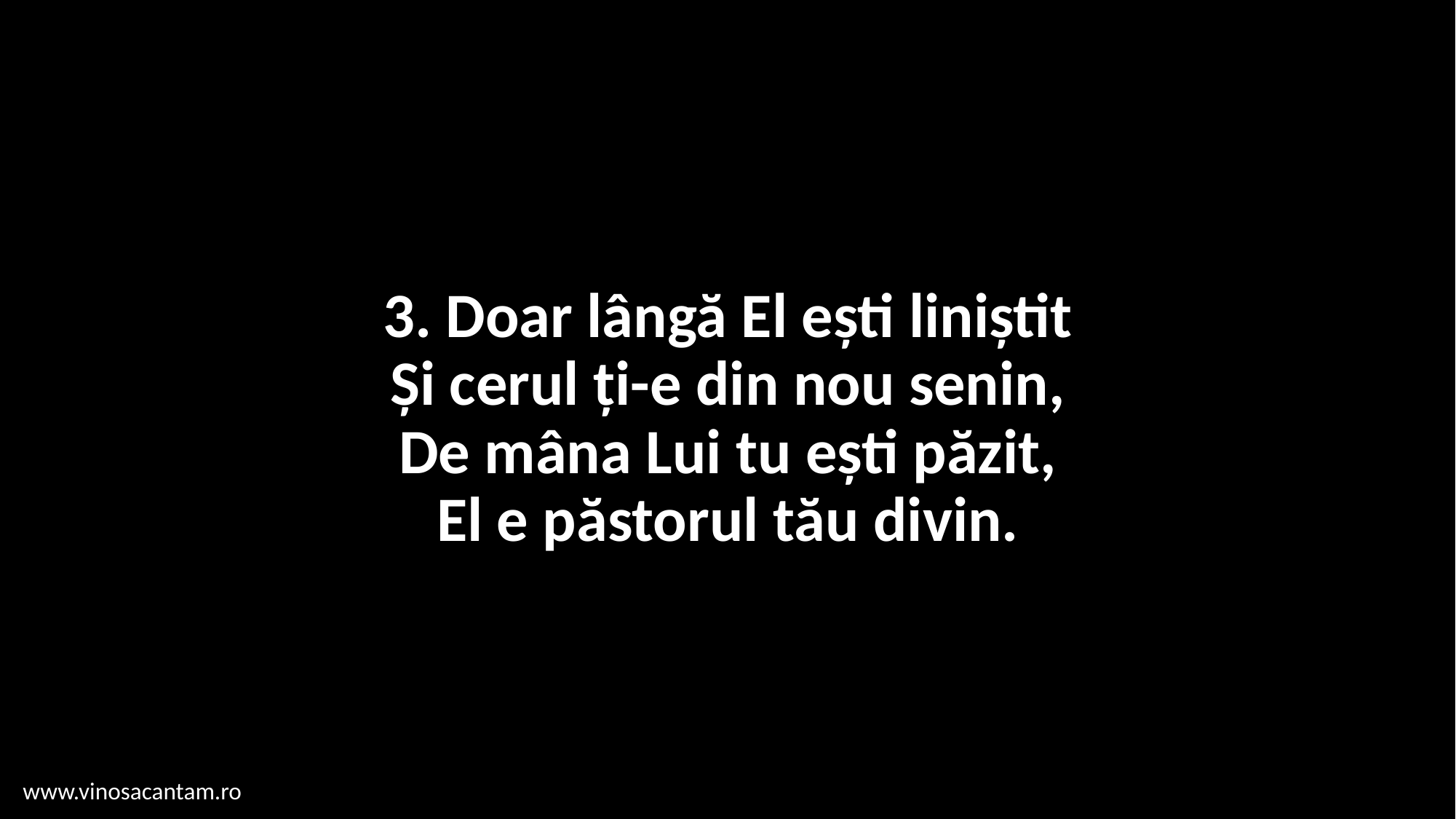

# 3. Doar lângă El ești liniștit Și cerul ți-e din nou senin, De mâna Lui tu ești păzit, El e păstorul tău divin.
www.vinosacantam.ro